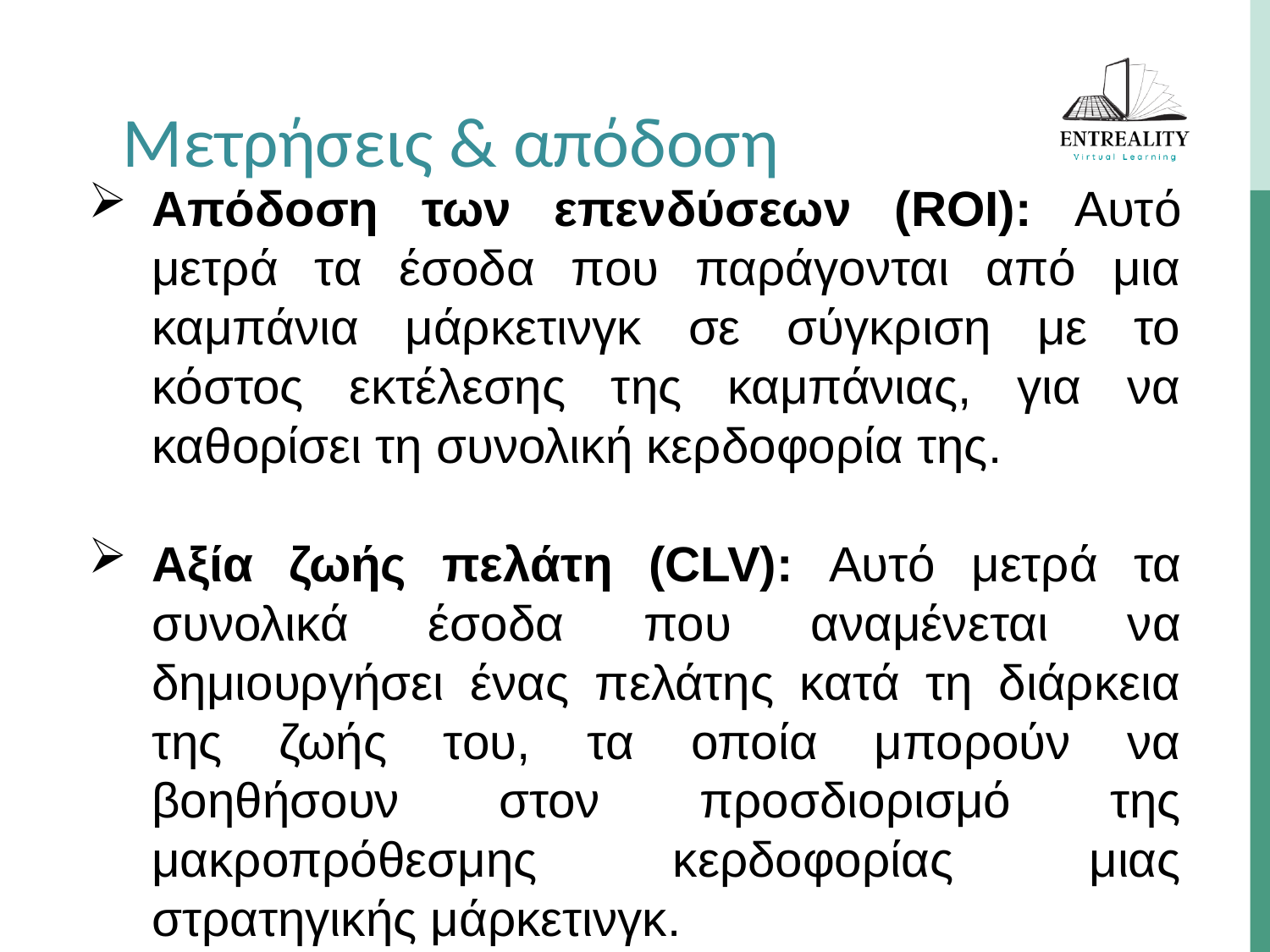

Μετρήσεις & απόδοση
Απόδοση των επενδύσεων (ROI): Αυτό μετρά τα έσοδα που παράγονται από μια καμπάνια μάρκετινγκ σε σύγκριση με το κόστος εκτέλεσης της καμπάνιας, για να καθορίσει τη συνολική κερδοφορία της.

Αξία ζωής πελάτη (CLV): Αυτό μετρά τα συνολικά έσοδα που αναμένεται να δημιουργήσει ένας πελάτης κατά τη διάρκεια της ζωής του, τα οποία μπορούν να βοηθήσουν στον προσδιορισμό της μακροπρόθεσμης κερδοφορίας μιας στρατηγικής μάρκετινγκ.